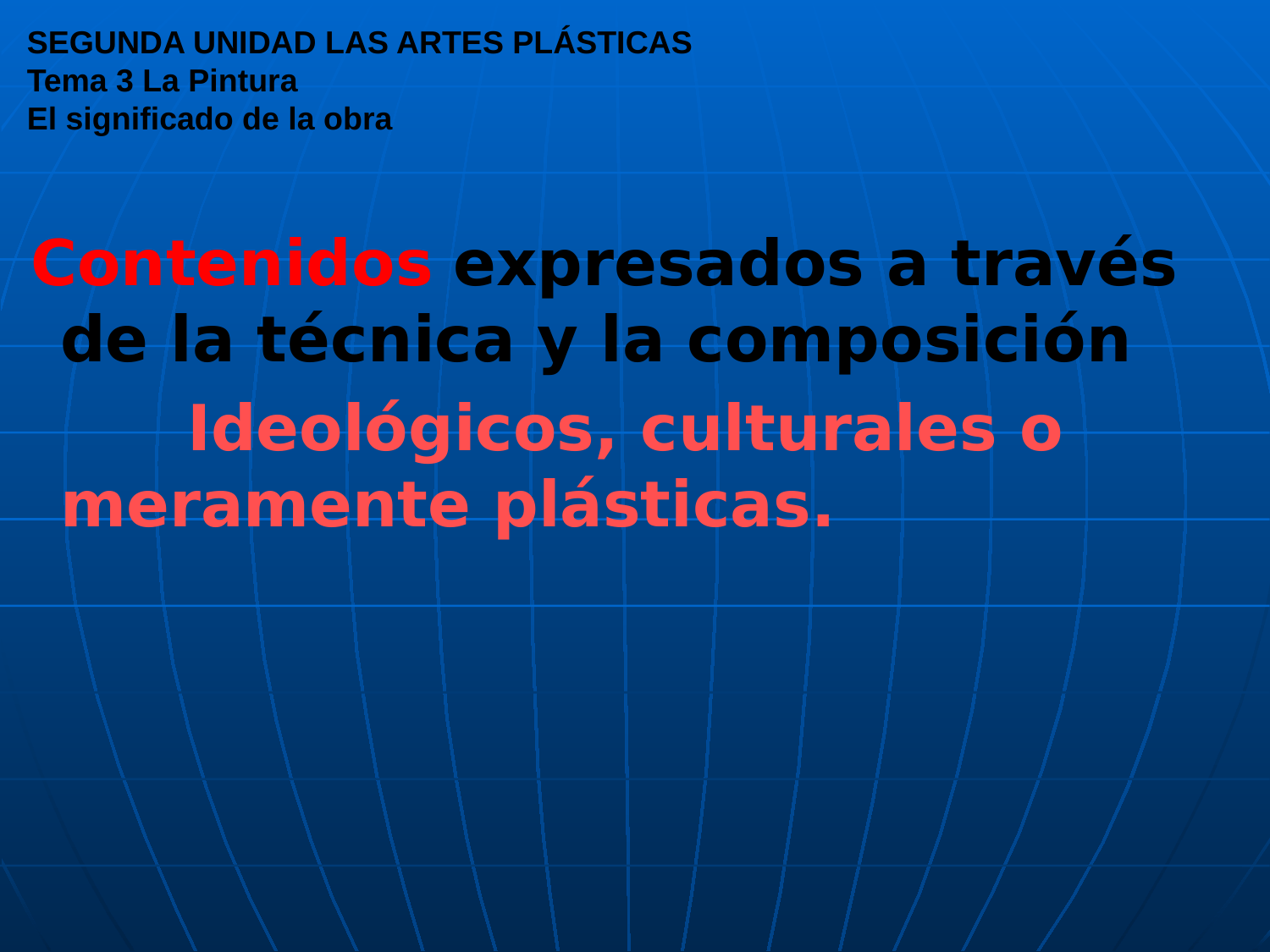

# SEGUNDA UNIDAD LAS ARTES PLÁSTICAS Tema 3 La Pintura El significado de la obra
 Contenidos expresados a través de la técnica y la composición
		Ideológicos, culturales o 	meramente plásticas.